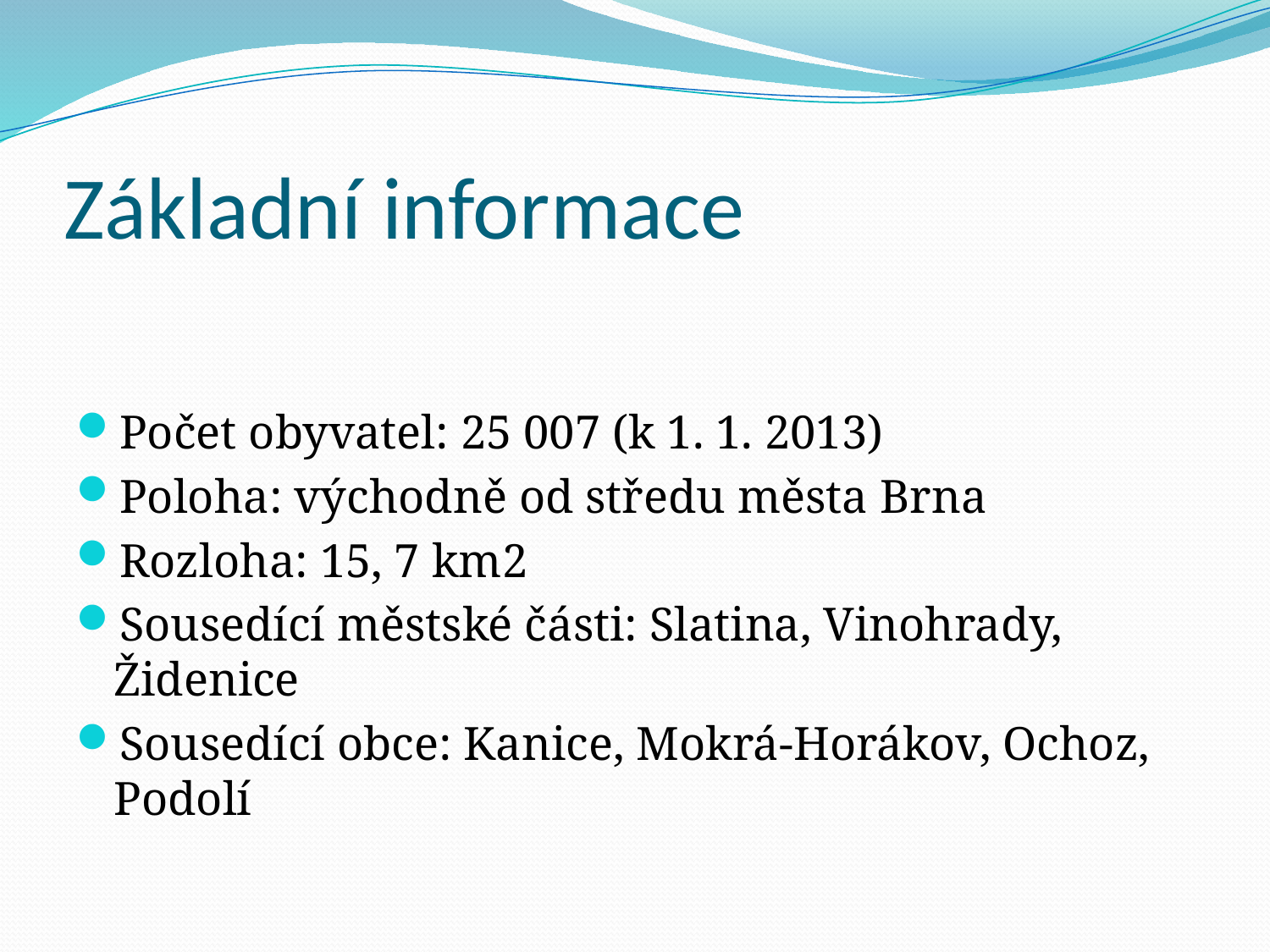

# Základní informace

Počet obyvatel: 25 007 (k 1. 1. 2013)
Poloha: východně od středu města Brna
Rozloha: 15, 7 km2
Sousedící městské části: Slatina, Vinohrady, Židenice
Sousedící obce: Kanice, Mokrá-Horákov, Ochoz, Podolí